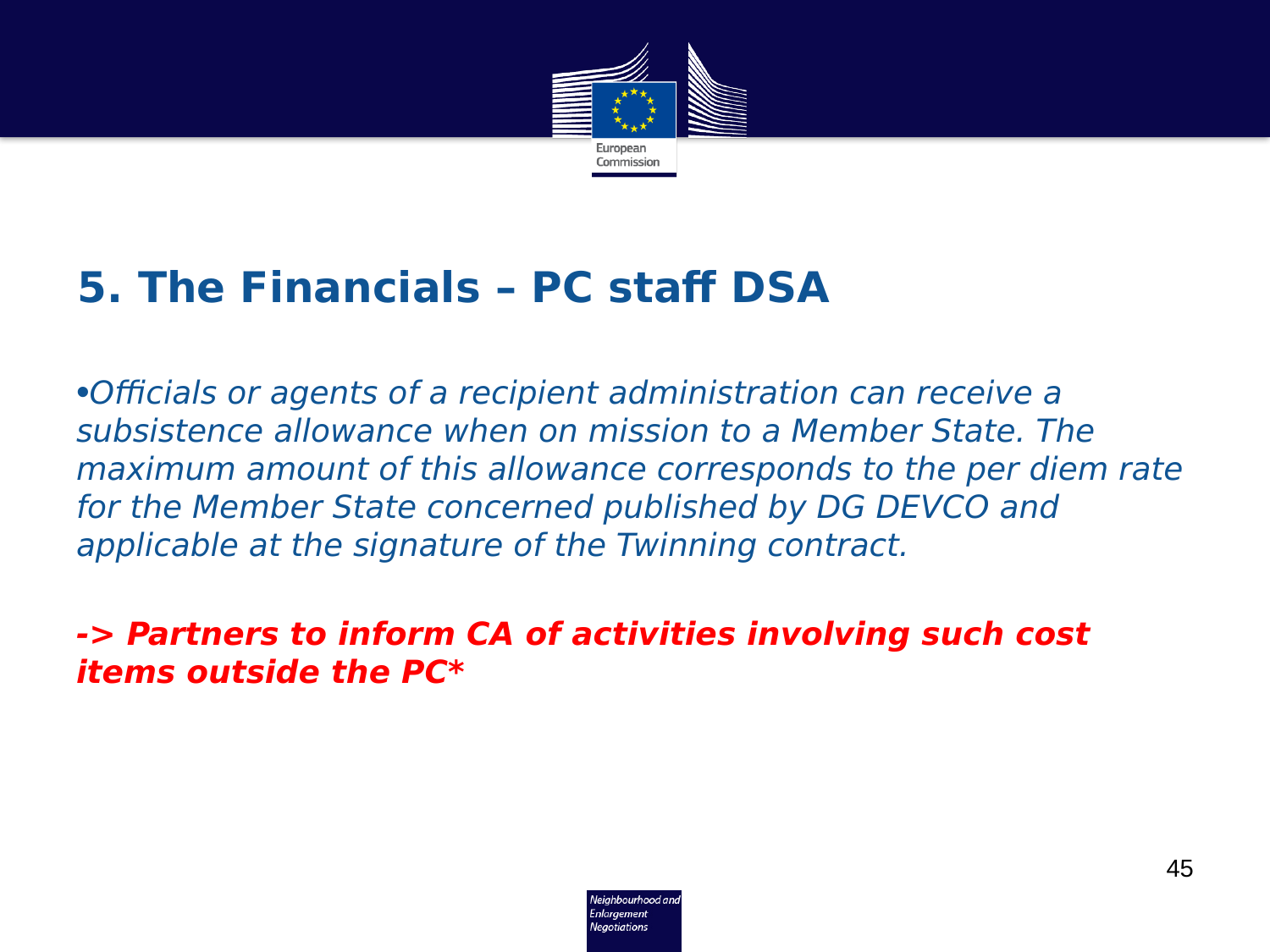

# 5. The Financials – PC staff DSA
Officials or agents of a recipient administration can receive a subsistence allowance when on mission to a Member State. The maximum amount of this allowance corresponds to the per diem rate for the Member State concerned published by DG DEVCO and applicable at the signature of the Twinning contract.

-> Partners to inform CA of activities involving such cost items outside the PC*
45